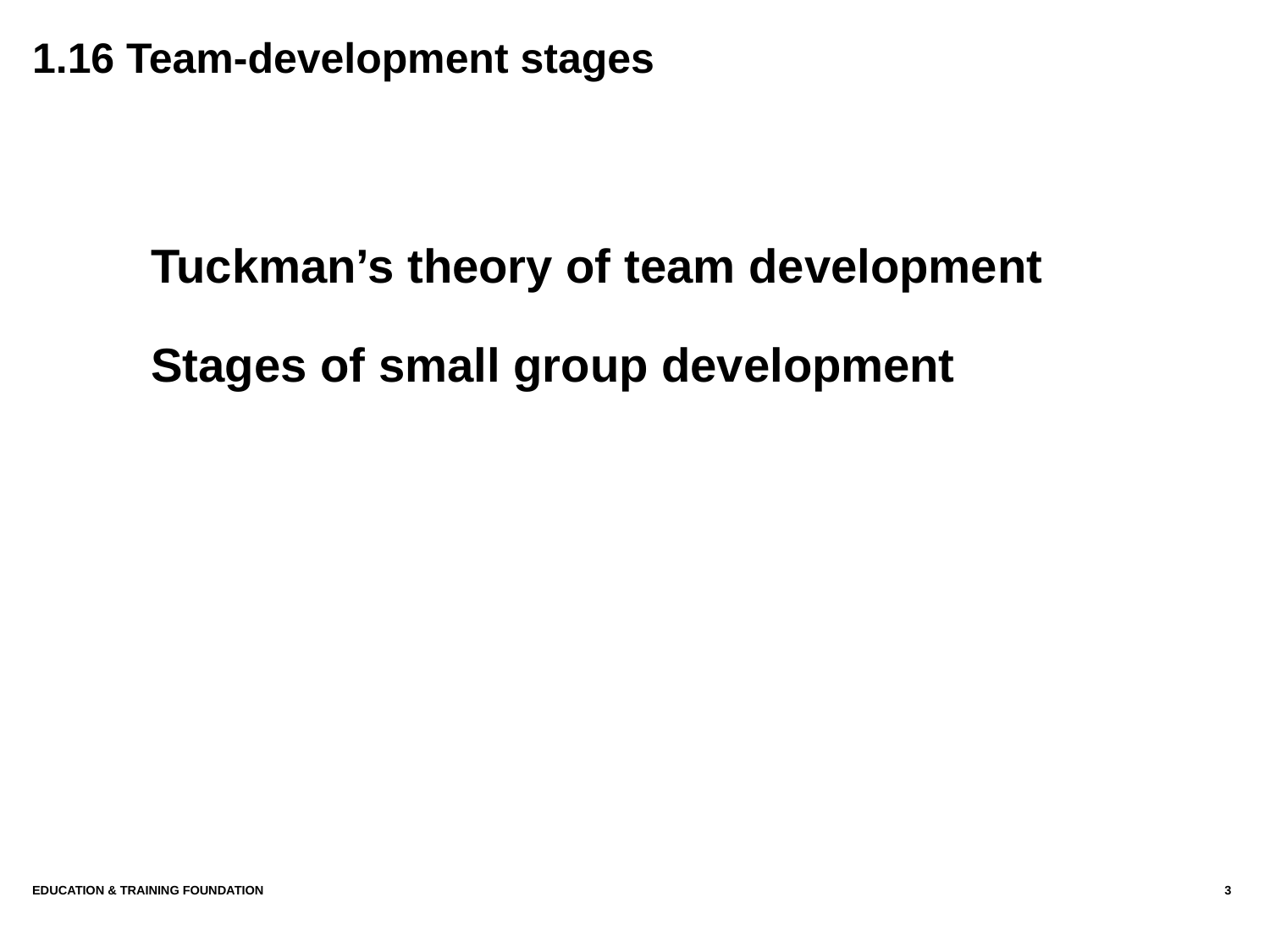

# 1.16 Team-development stages
Tuckman’s theory of team development

Stages of small group development

Education & Training Foundation
3